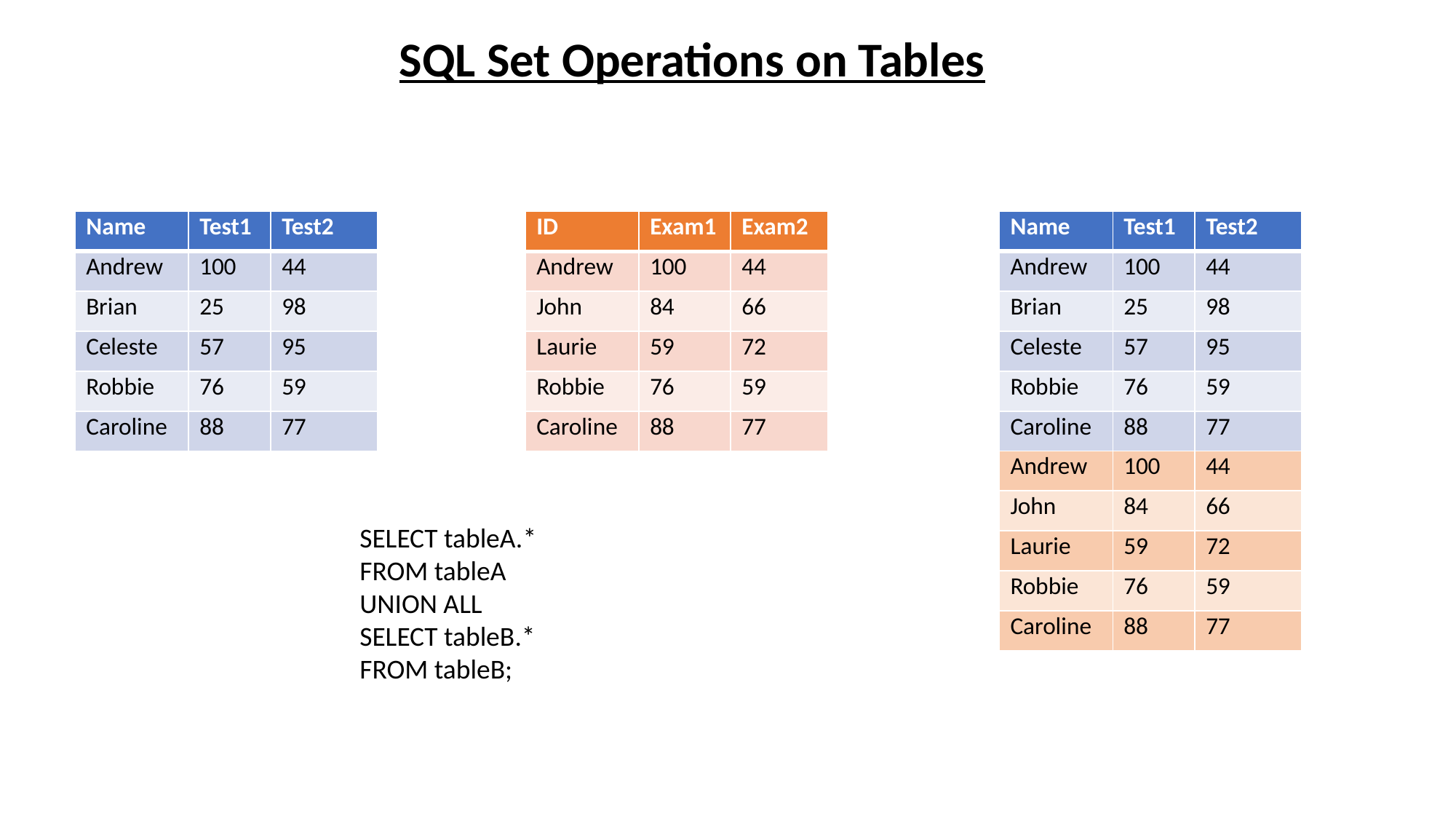

SQL Set Operations on Tables
| Name | Test1 | Test2 |
| --- | --- | --- |
| Andrew | 100 | 44 |
| Brian | 25 | 98 |
| Celeste | 57 | 95 |
| Robbie | 76 | 59 |
| Caroline | 88 | 77 |
| ID | Exam1 | Exam2 |
| --- | --- | --- |
| Andrew | 100 | 44 |
| John | 84 | 66 |
| Laurie | 59 | 72 |
| Robbie | 76 | 59 |
| Caroline | 88 | 77 |
| Name | Test1 | Test2 |
| --- | --- | --- |
| Andrew | 100 | 44 |
| Brian | 25 | 98 |
| Celeste | 57 | 95 |
| Robbie | 76 | 59 |
| Caroline | 88 | 77 |
| Andrew | 100 | 44 |
| John | 84 | 66 |
| Laurie | 59 | 72 |
| Robbie | 76 | 59 |
| Caroline | 88 | 77 |
SELECT tableA.*
FROM tableA
UNION ALL
SELECT tableB.*
FROM tableB;